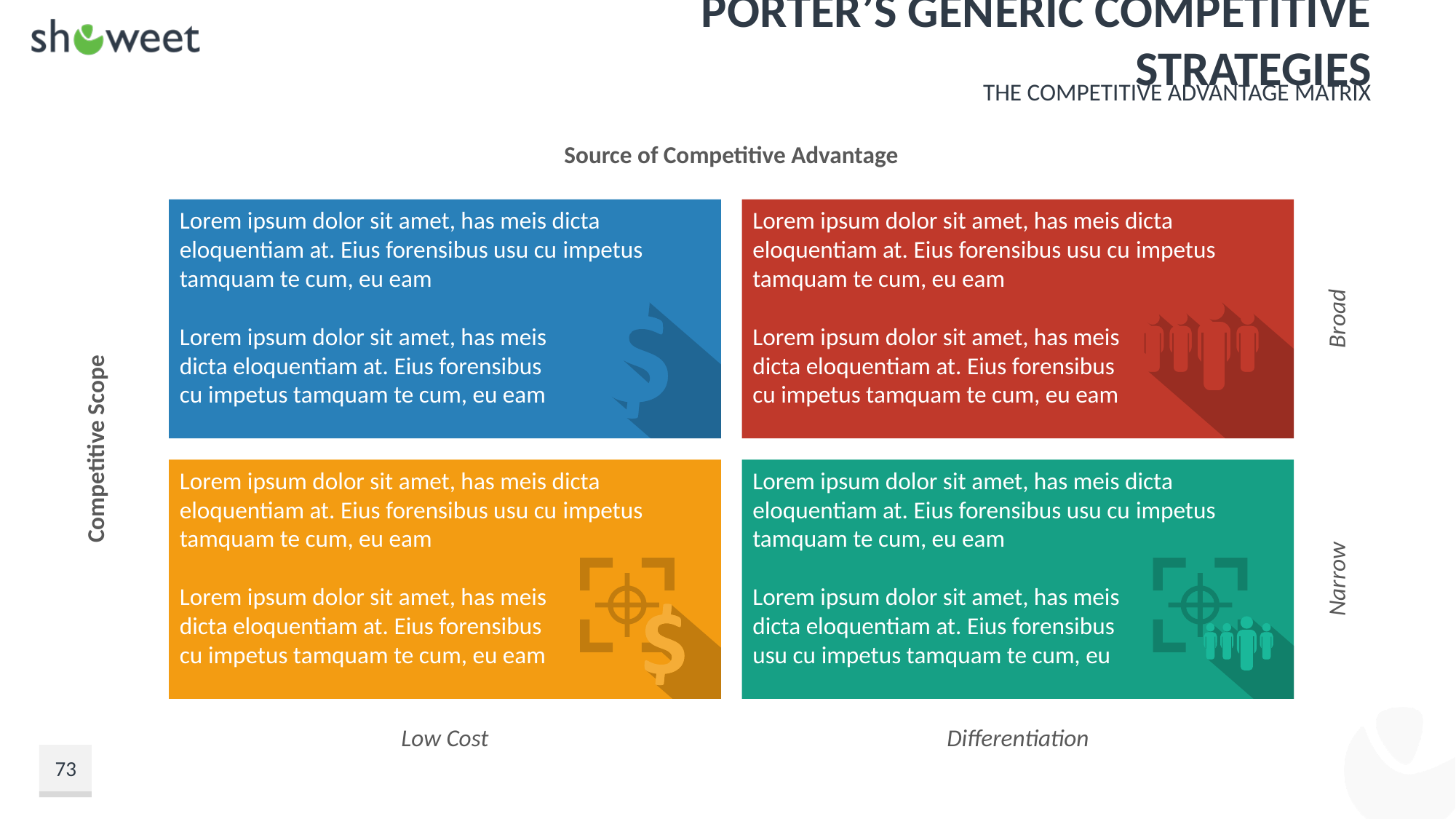

# Porter’s Generic Competitive Strategies
The Competitive Advantage Matrix
Source of Competitive Advantage
Lorem ipsum dolor sit amet, has meis dicta eloquentiam at. Eius forensibus usu cu impetus tamquam te cum, eu eam

Lorem ipsum dolor sit amet, has meis
dicta eloquentiam at. Eius forensibus
cu impetus tamquam te cum, eu eam

Lorem ipsum dolor sit amet, has meis dicta eloquentiam at. Eius forensibus usu cu impetus tamquam te cum, eu eam

Lorem ipsum dolor sit amet, has meis
dicta eloquentiam at. Eius forensibus
cu impetus tamquam te cum, eu eam
Broad

Competitive Scope
Lorem ipsum dolor sit amet, has meis dicta eloquentiam at. Eius forensibus usu cu impetus tamquam te cum, eu eam

Lorem ipsum dolor sit amet, has meis
dicta eloquentiam at. Eius forensibus
cu impetus tamquam te cum, eu eam
Lorem ipsum dolor sit amet, has meis dicta eloquentiam at. Eius forensibus usu cu impetus tamquam te cum, eu eam

Lorem ipsum dolor sit amet, has meis
dicta eloquentiam at. Eius forensibus
usu cu impetus tamquam te cum, eu
Narrow

Low Cost
Differentiation
73